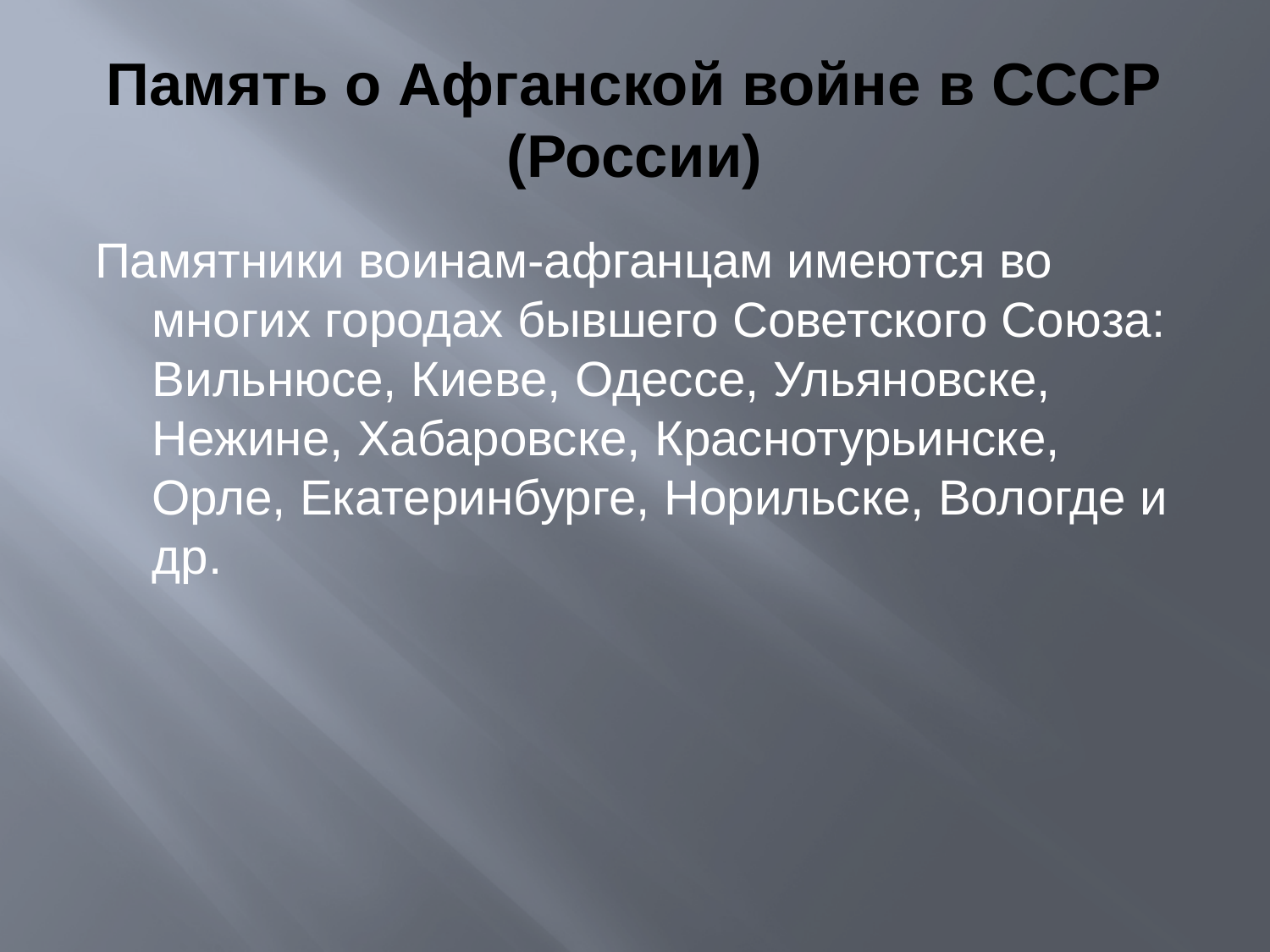

# Память о Афганской войне в СССР (России)
Памятники воинам-афганцам имеются во многих городах бывшего Советского Союза: Вильнюсе, Киеве, Одессе, Ульяновске, Нежине, Хабаровске, Краснотурьинске, Орле, Екатеринбурге, Норильске, Вологде и др.